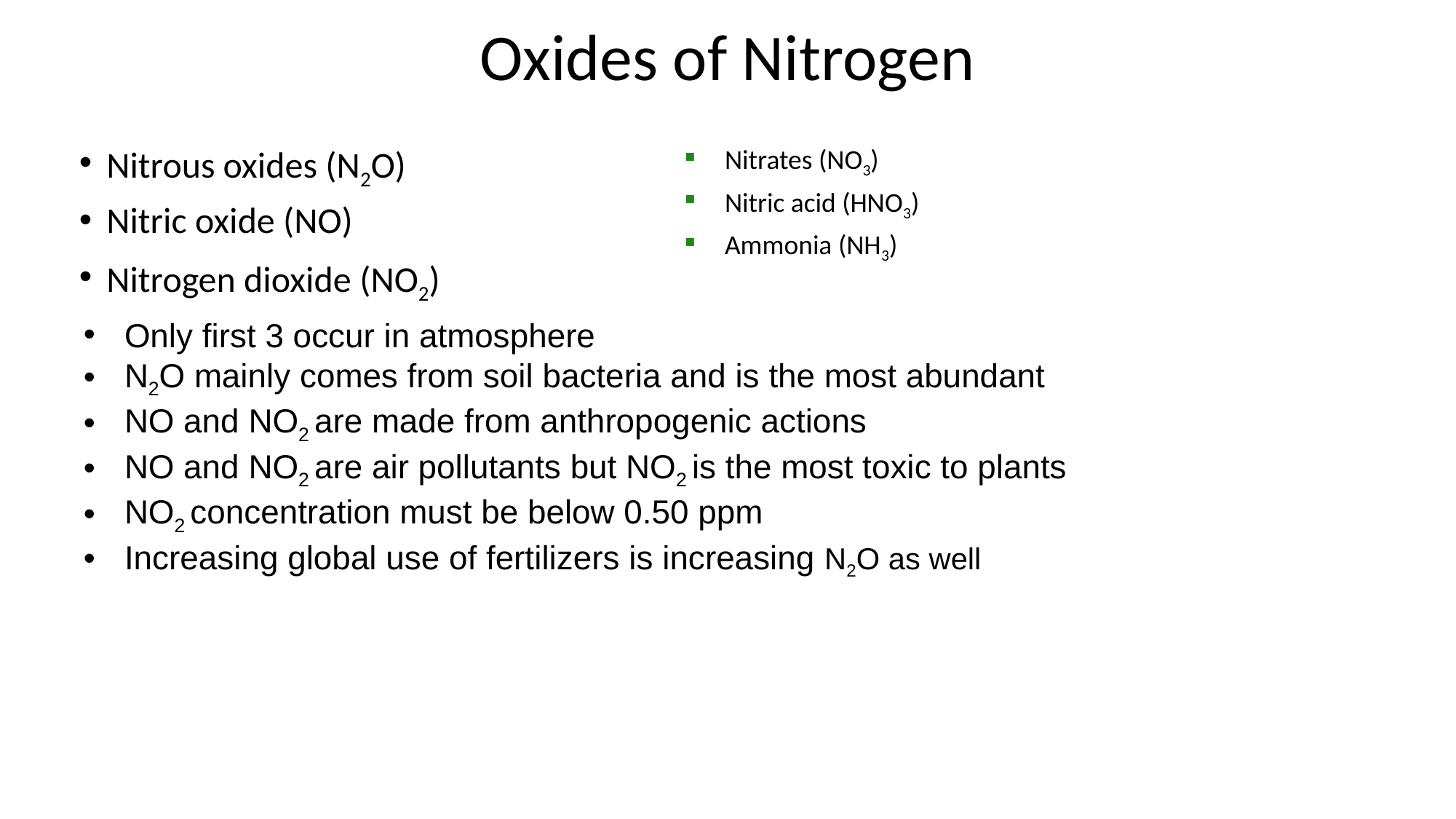

# Oxides of Nitrogen
Nitrous oxides (N2O)
Nitric oxide (NO)
Nitrogen dioxide (NO2)
Nitrates (NO3)
Nitric acid (HNO3)
Ammonia (NH3)
Only first 3 occur in atmosphere
N2O mainly comes from soil bacteria and is the most abundant
NO and NO2 are made from anthropogenic actions
NO and NO2 are air pollutants but NO2 is the most toxic to plants
NO2 concentration must be below 0.50 ppm
Increasing global use of fertilizers is increasing N2O as well